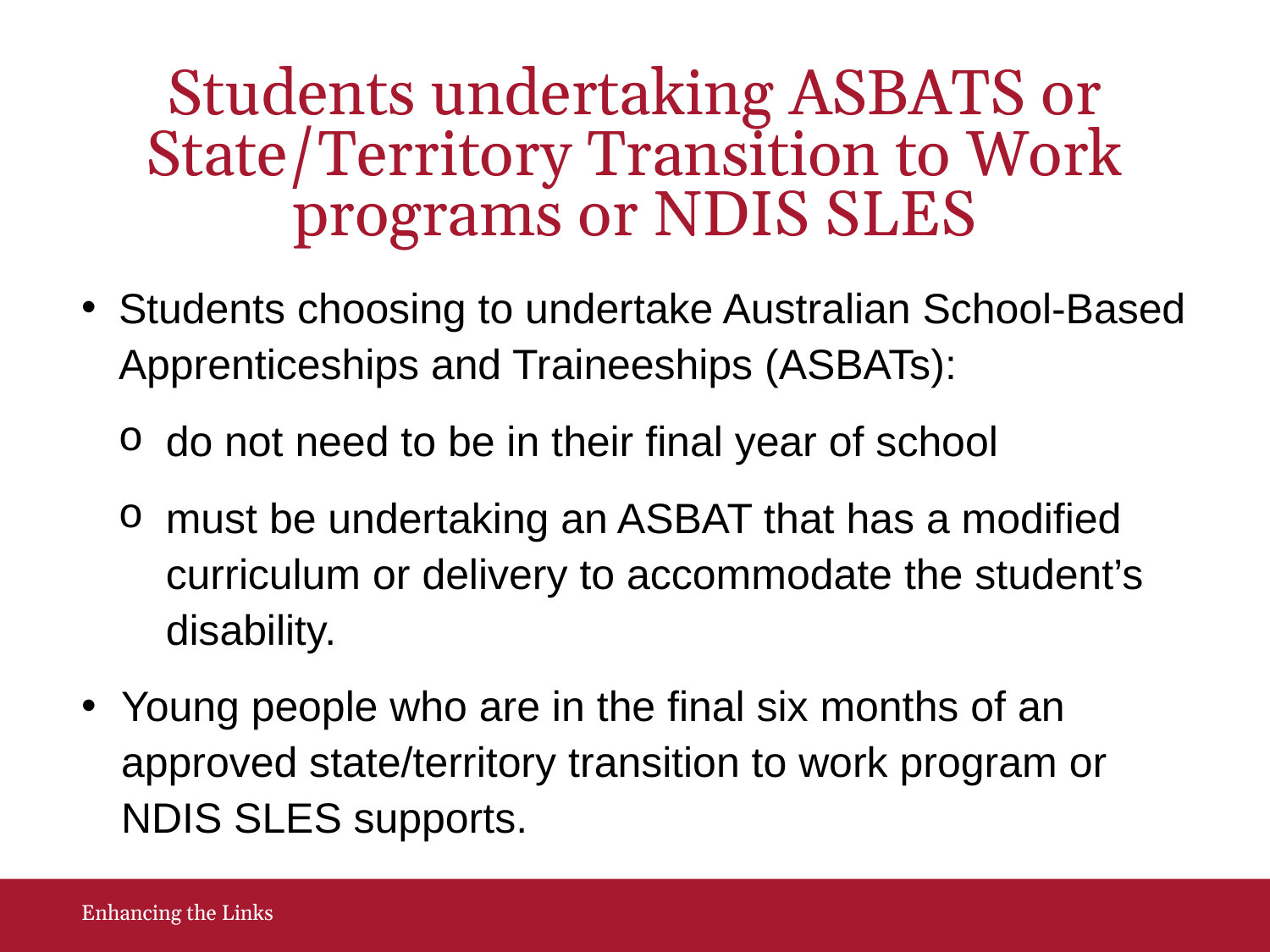

# Students undertaking ASBATS or State/Territory Transition to Work programs or NDIS SLES
Students choosing to undertake Australian School-Based Apprenticeships and Traineeships (ASBATs):
do not need to be in their final year of school
must be undertaking an ASBAT that has a modified curriculum or delivery to accommodate the student’s disability.
Young people who are in the final six months of an approved state/territory transition to work program or NDIS SLES supports.

Enhancing the Links